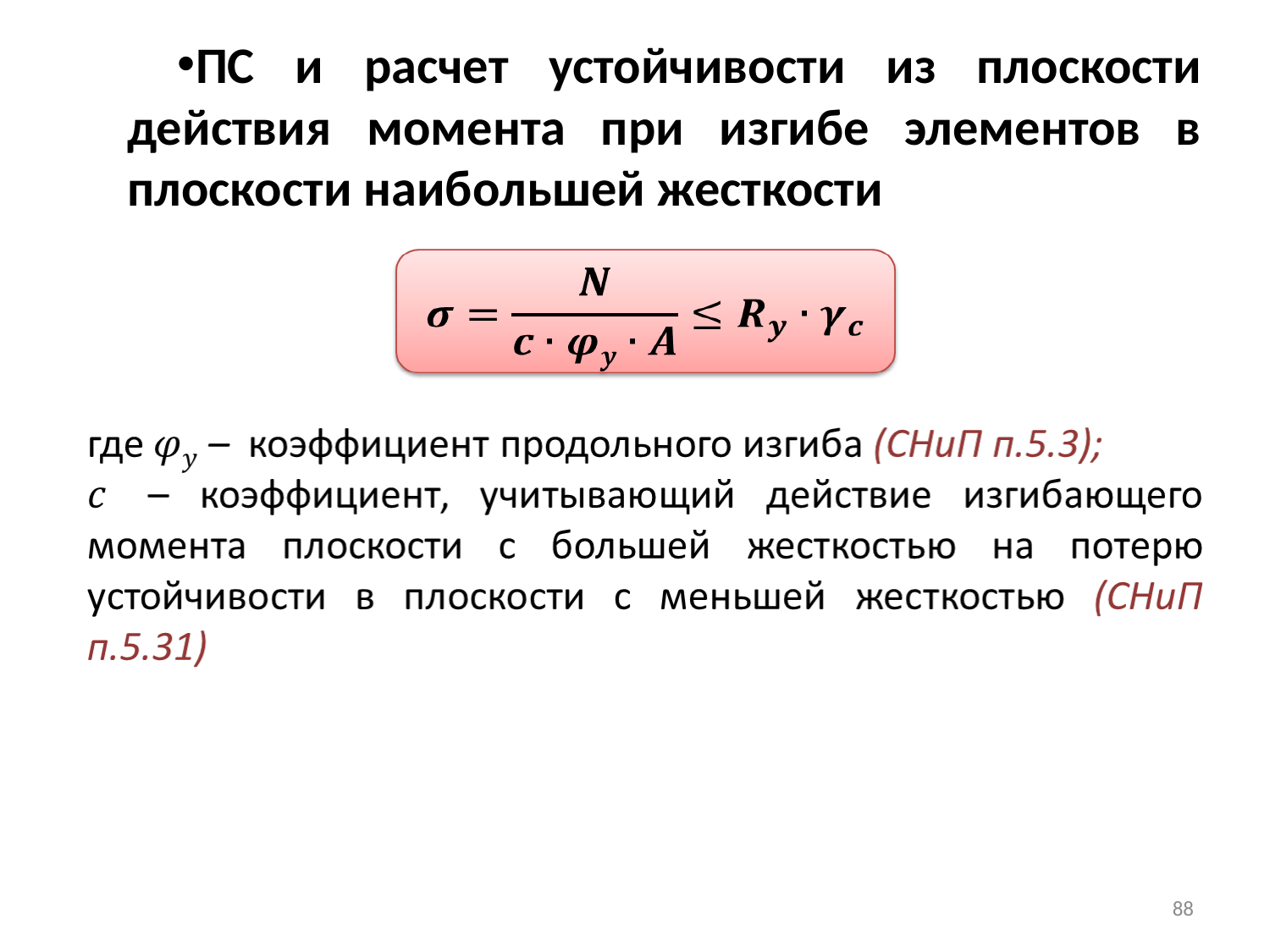

ПС и расчет устойчивости из плоскости действия момента при изгибе элементов в плоскости наибольшей жесткости

88